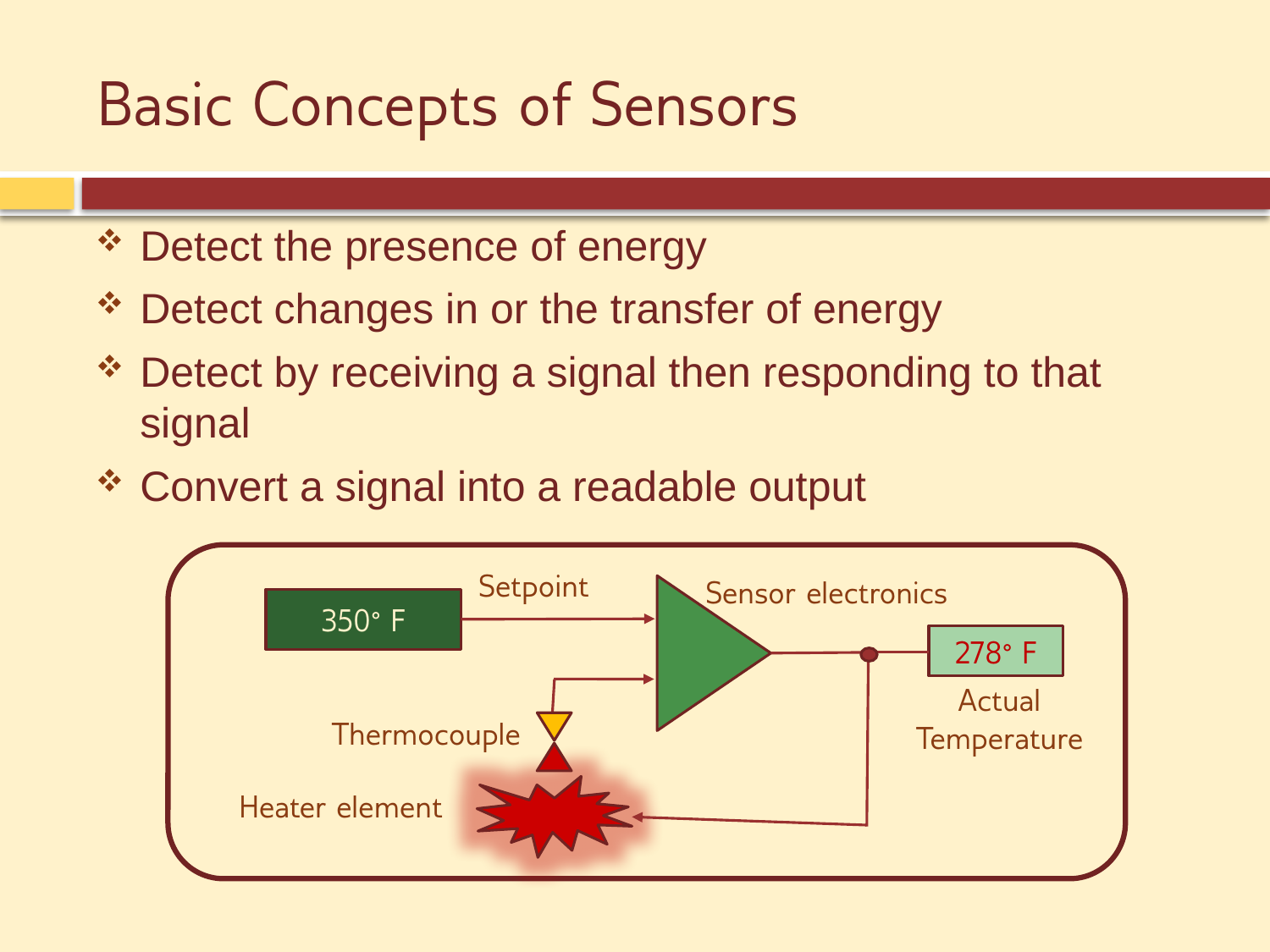

# Basic Concepts of Sensors
Detect the presence of energy
Detect changes in or the transfer of energy
Detect by receiving a signal then responding to that signal
Convert a signal into a readable output

Setpoint
Sensor electronics
350° F

278° F

Actual
Temperature
Thermocouple

Heater element